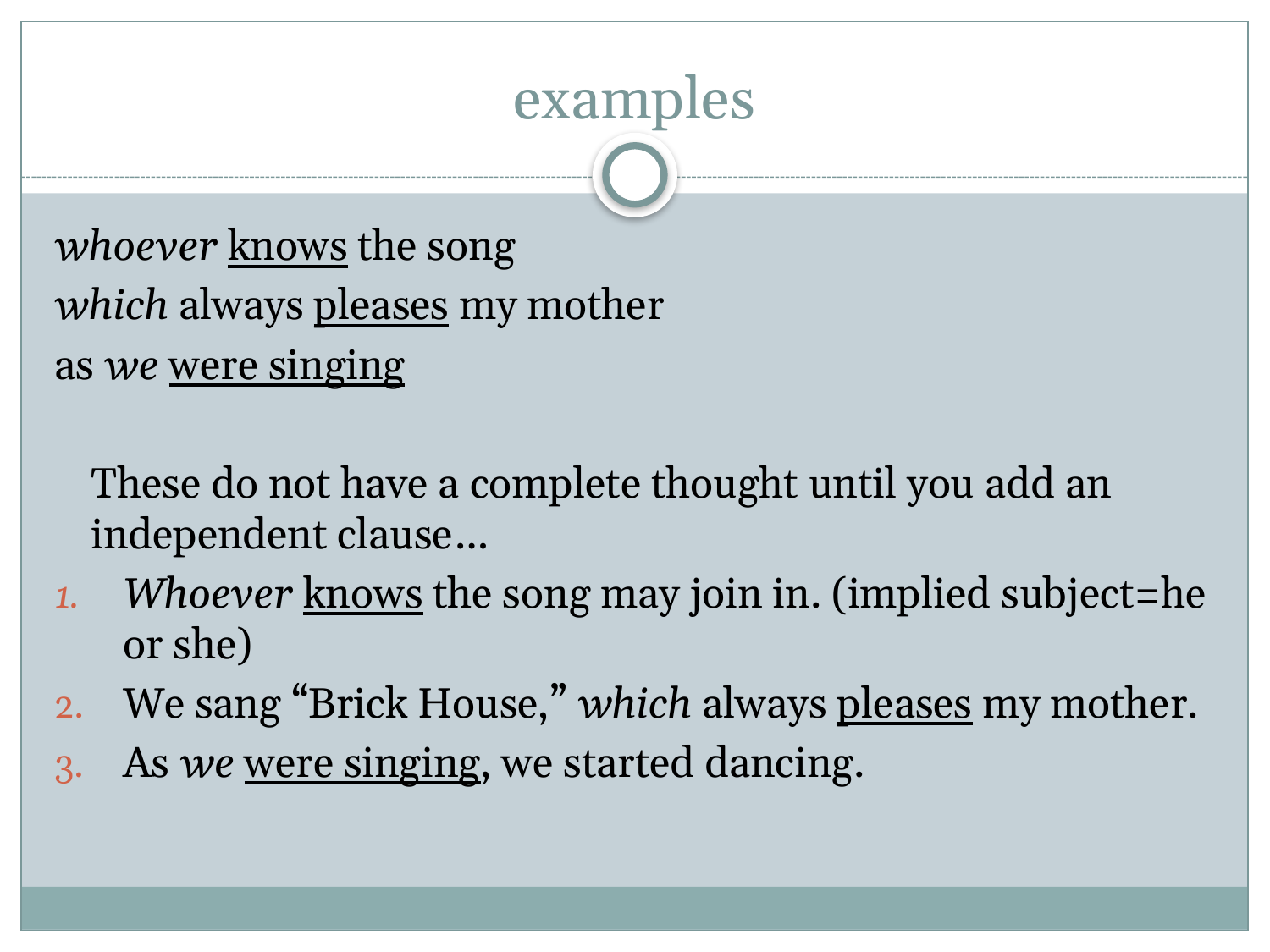

# examples
whoever knows the song
which always pleases my mother
as we were singing

	These do not have a complete thought until you add an independent clause…
Whoever knows the song may join in. (implied subject=he or she)
We sang “Brick House,” which always pleases my mother.
As we were singing, we started dancing.